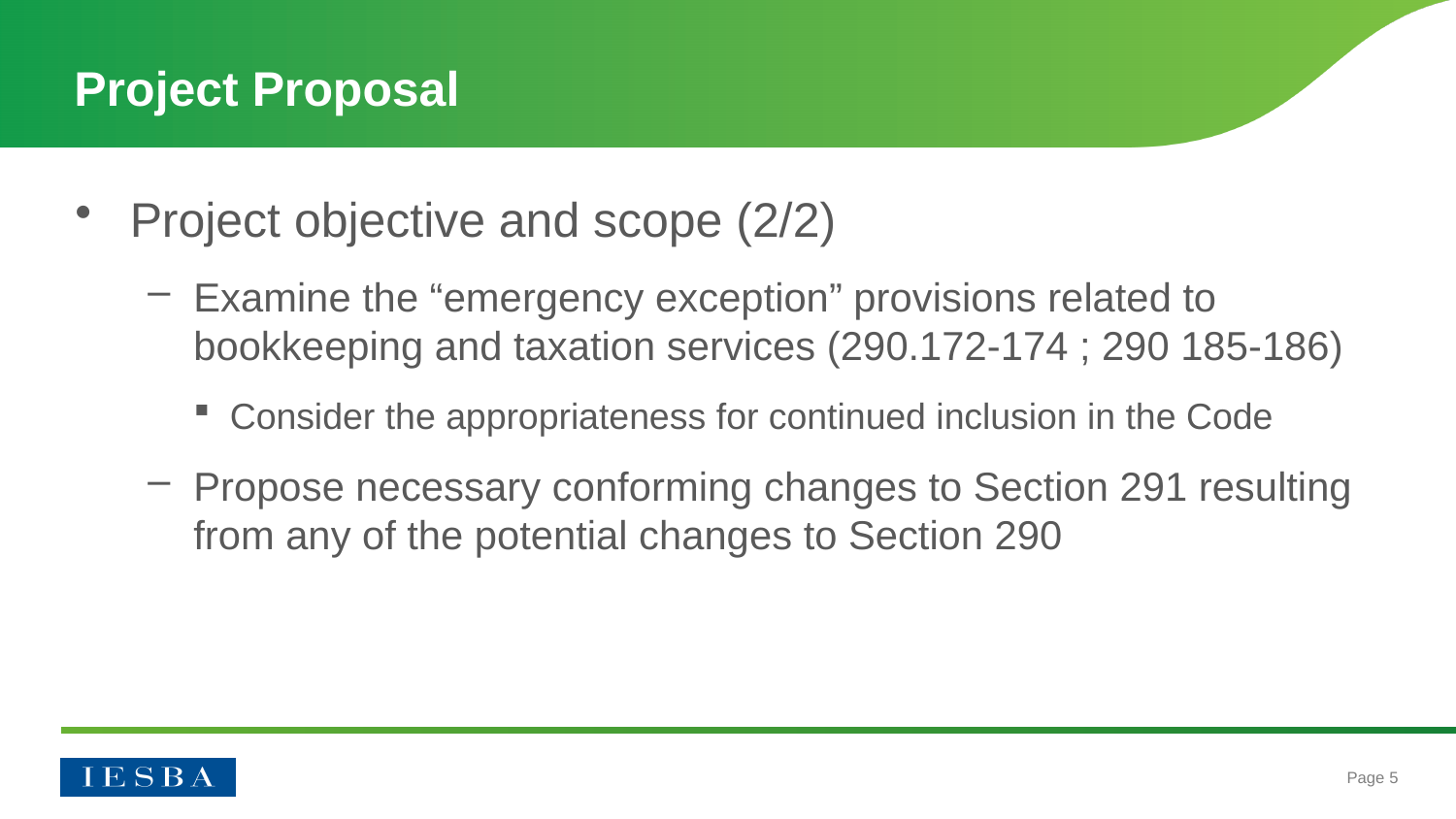

# Project Proposal
Project objective and scope (2/2)
Examine the “emergency exception” provisions related to bookkeeping and taxation services (290.172-174 ; 290 185-186)
Consider the appropriateness for continued inclusion in the Code
Propose necessary conforming changes to Section 291 resulting from any of the potential changes to Section 290